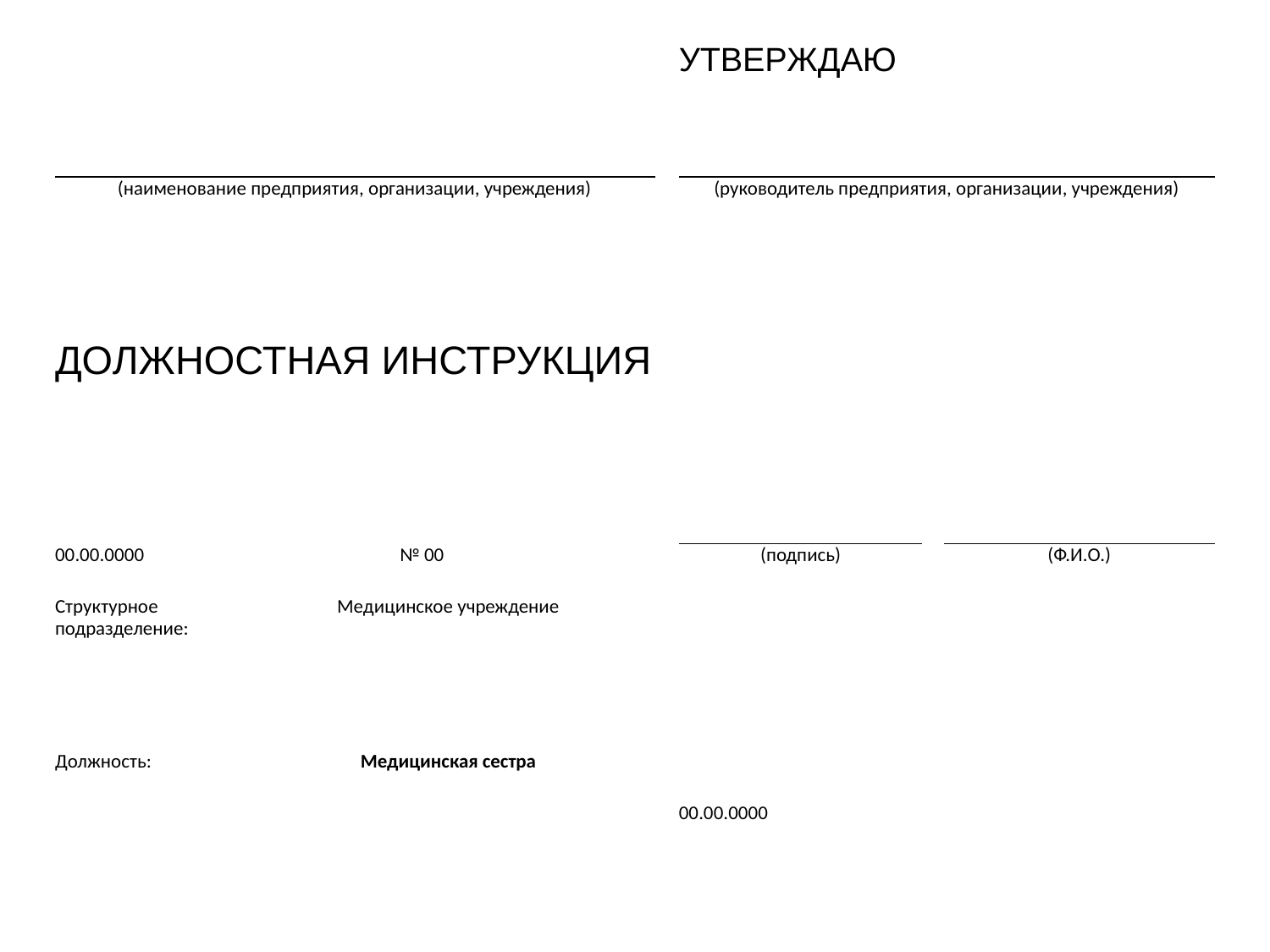

|  |  |  |  |  | УТВЕРЖДАЮ |  |  |
| --- | --- | --- | --- | --- | --- | --- | --- |
|  |  |  |  |  |  |  |  |
| (наименование предприятия, организации, учреждения) |  |  |  |  | (руководитель предприятия, организации, учреждения) |  |  |
|  |  |  |  |  |  |  |  |
| ДОЛЖНОСТНАЯ ИНСТРУКЦИЯ |  |  |  |  |  |  |  |
| 00.00.0000 |  | № 00 |  |  | (подпись) |  | (Ф.И.О.) |
| Структурное подразделение: | Медицинское учреждение |  |  |  |  |  |  |
| Должность: | Медицинская сестра |  |  |  |  |  |  |
|  |  |  |  |  | 00.00.0000 |  |  |
|  |  |  |  |  |  |  |  |